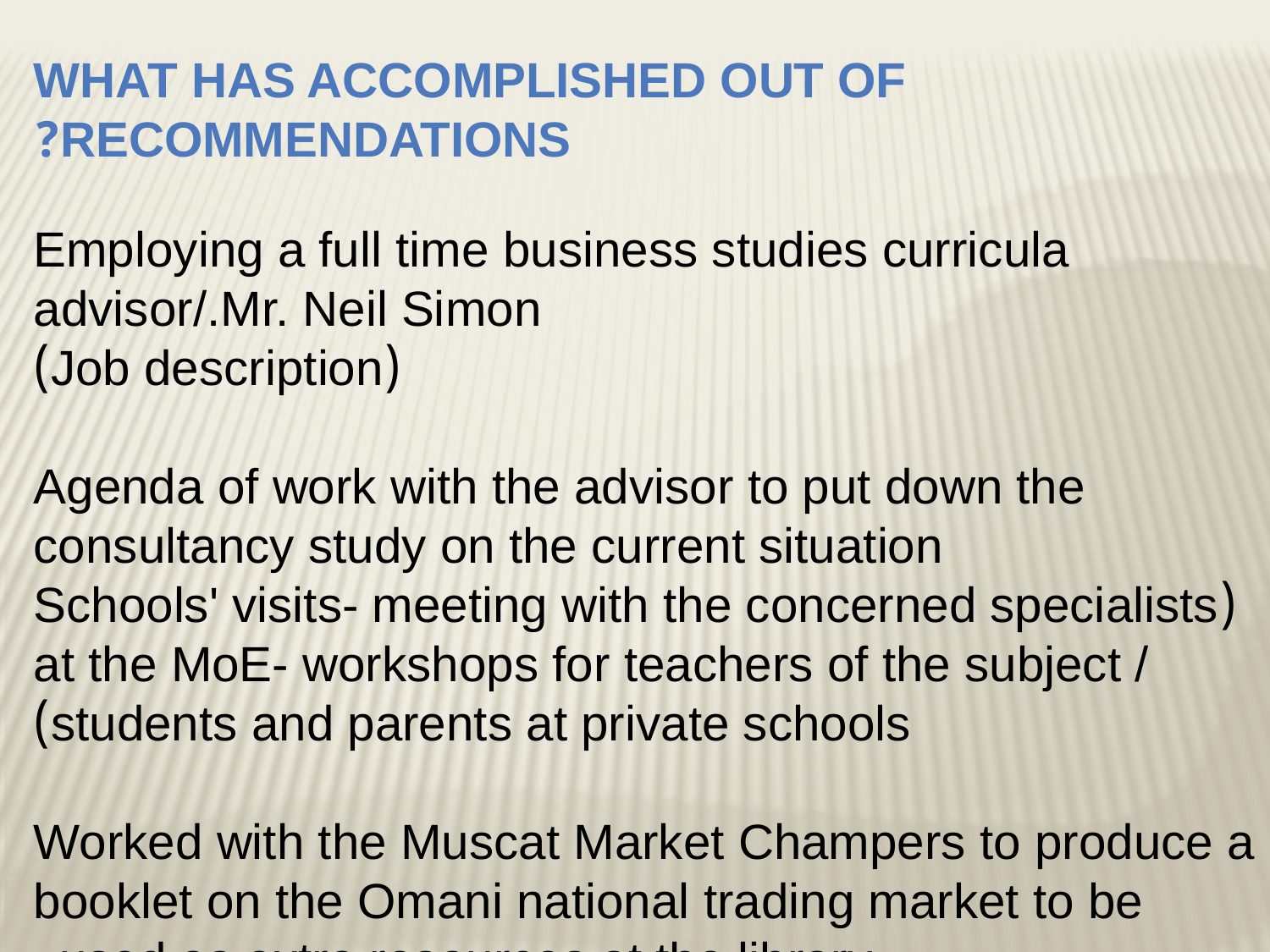

What has accomplished out of recommendations?

Employing a full time business studies curricula advisor/.Mr. Neil Simon
(Job description)

Agenda of work with the advisor to put down the consultancy study on the current situation
(Schools' visits- meeting with the concerned specialists at the MoE- workshops for teachers of the subject / students and parents at private schools)

Worked with the Muscat Market Champers to produce a booklet on the Omani national trading market to be used as extra resources at the library